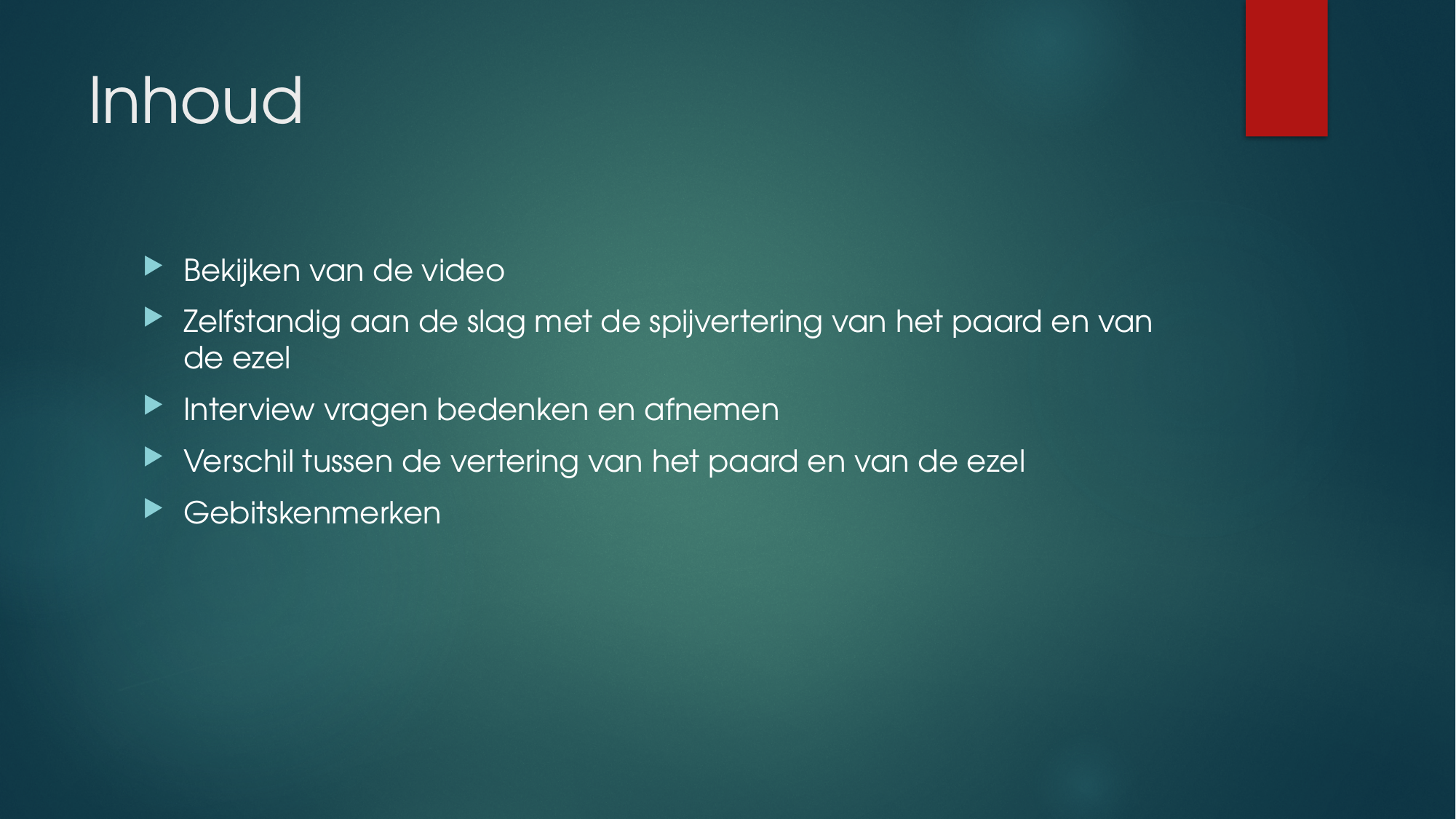

# Inhoud
Bekijken van de video
Zelfstandig aan de slag met de spijvertering van het paard en van de ezel
Interview vragen bedenken en afnemen
Verschil tussen de vertering van het paard en van de ezel
Gebitskenmerken